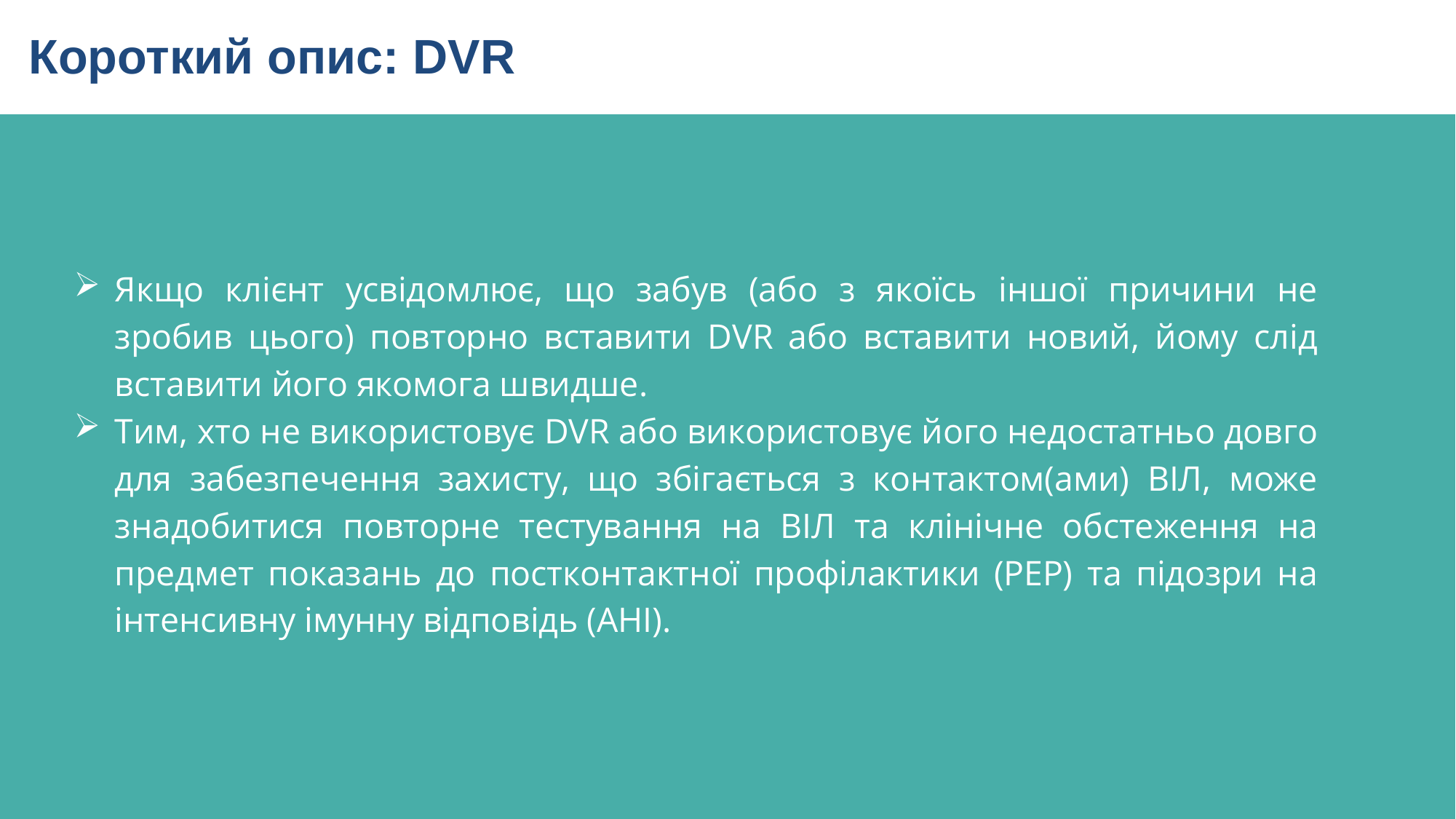

Короткий опис: DVR

Якщо клієнт усвідомлює, що забув (або з якоїсь іншої причини не зробив цього) повторно вставити DVR або вставити новий, йому слід вставити його якомога швидше.
Тим, хто не використовує DVR або використовує його недостатньо довго для забезпечення захисту, що збігається з контактом(ами) ВІЛ, може знадобитися повторне тестування на ВІЛ та клінічне обстеження на предмет показань до постконтактної профілактики (PEP) та підозри на інтенсивну імунну відповідь (AHI).